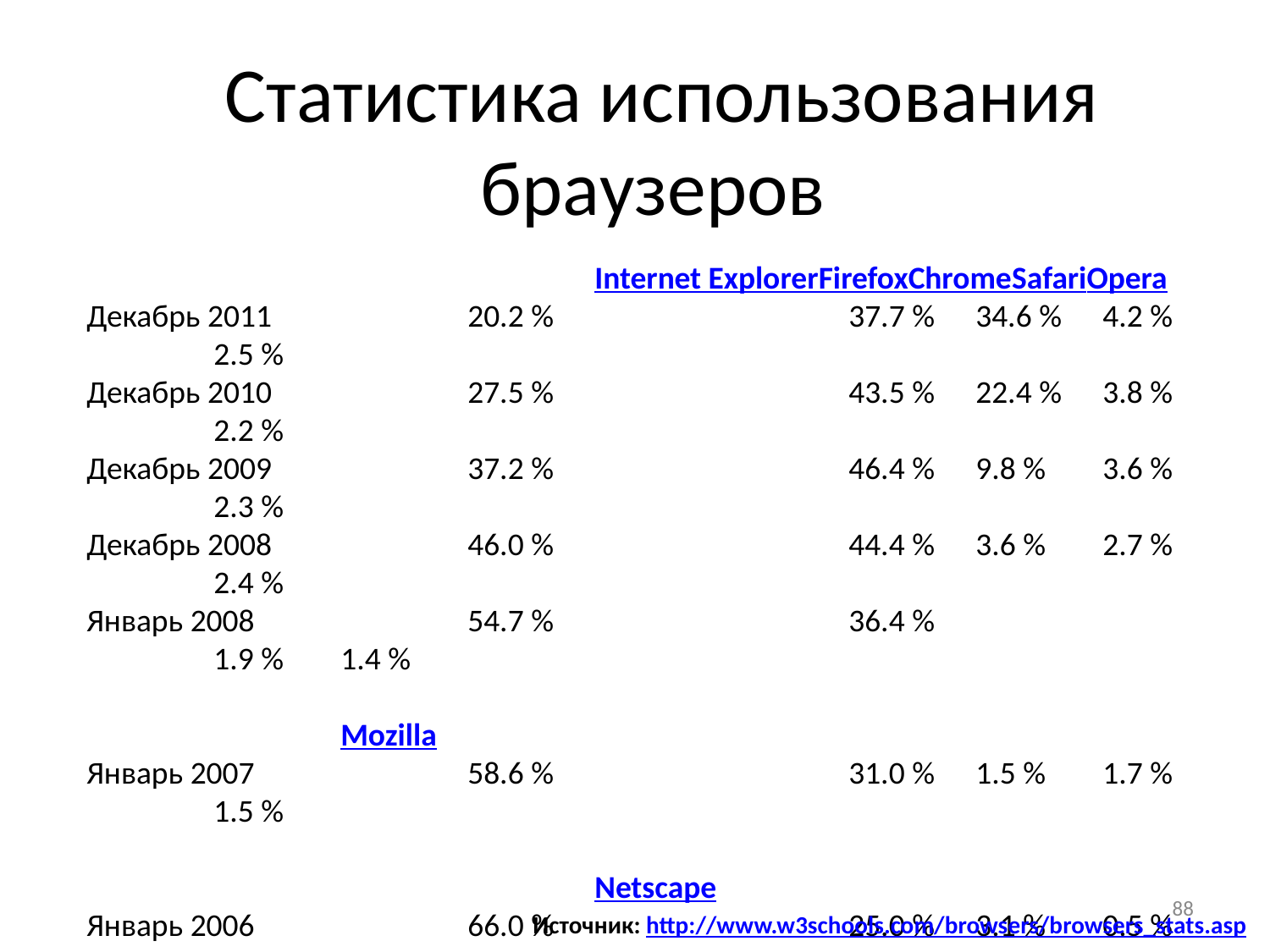

# Статистика использования браузеров
				Internet Explorer	Firefox	Chrome	Safari	Opera
Декабрь 2011		20.2 %			37.7 %	34.6 %	4.2 %	2.5 %
Декабрь 2010		27.5 %			43.5 %	22.4 %	3.8 %	2.2 %
Декабрь 2009		37.2 %			46.4 %	9.8 %	3.6 %	2.3 %
Декабрь 2008		46.0 %			44.4 %	3.6 %	2.7 %	2.4 %
Январь 2008		54.7 %			36.4 %	 		1.9 %	1.4 %
										Mozilla
Январь 2007		58.6 %			31.0 %	1.5 %	1.7 %	1.5 %
												Netscape
Январь 2006		66.0 %			25.0 %	3.1 %	0.5 %	1.6 %
Январь 2005		74.5 %			16.6 %	3.4 %	1.1 %	1.9 %

88
Источник: http://www.w3schools.com/browsers/browsers_stats.asp